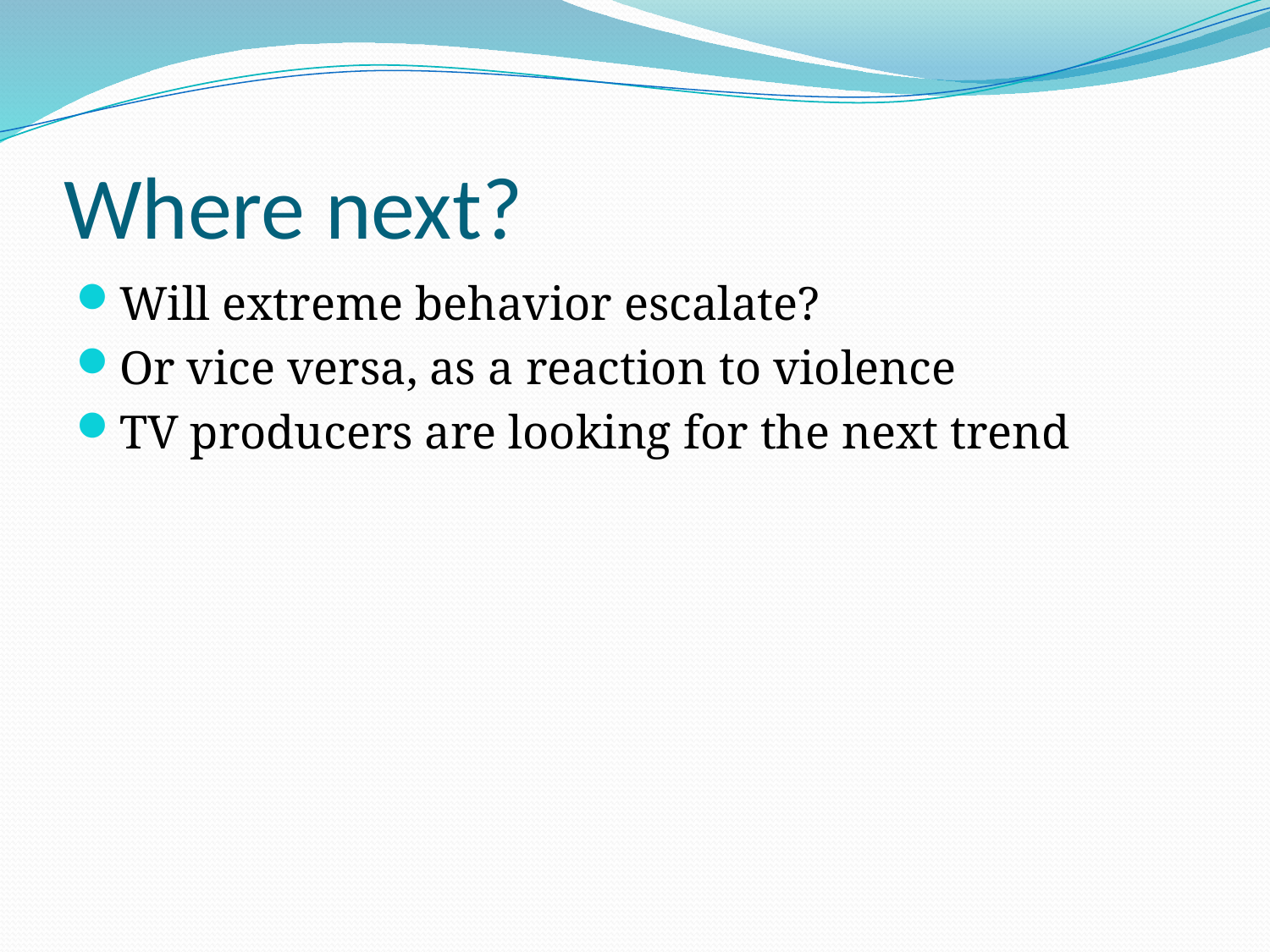

# Where next?
Will extreme behavior escalate?
Or vice versa, as a reaction to violence
TV producers are looking for the next trend